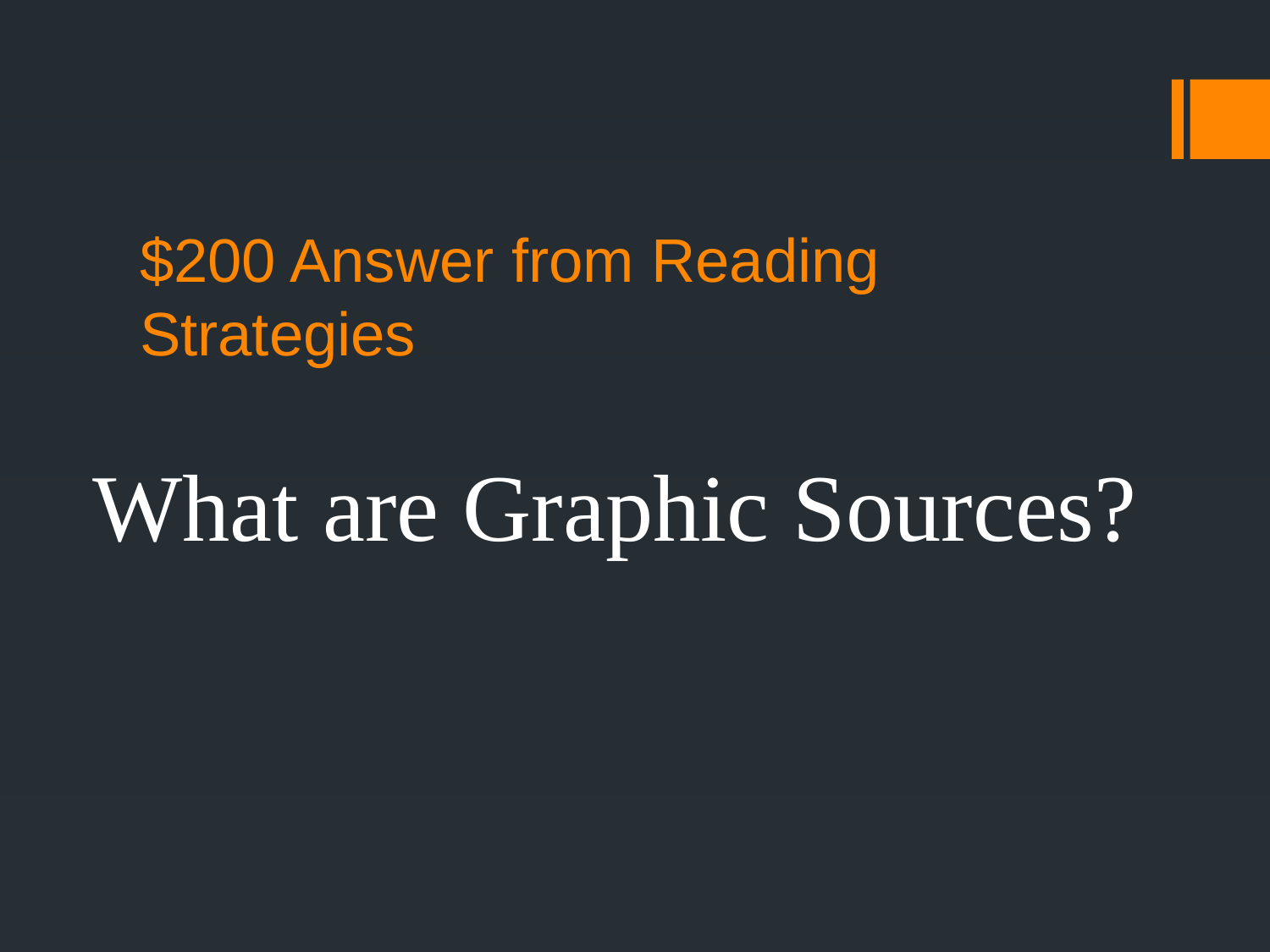

# $200 Answer from Reading Strategies
What are Graphic Sources?